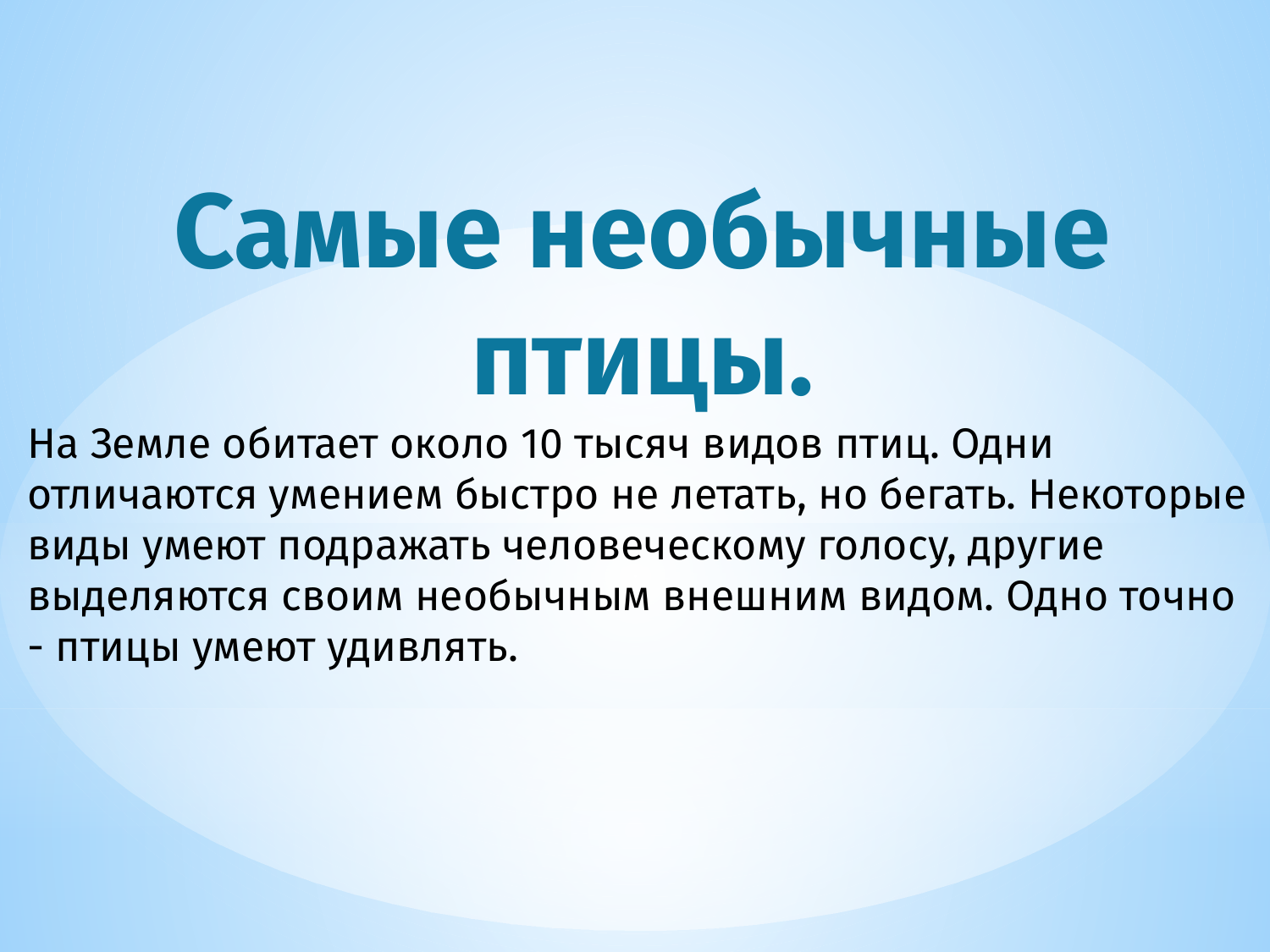

Самые необычные птицы.
На Земле обитает около 10 тысяч видов птиц. Одни отличаются умением быстро не летать, но бегать. Некоторые виды умеют подражать человеческому голосу, другие выделяются своим необычным внешним видом. Одно точно - птицы умеют удивлять.